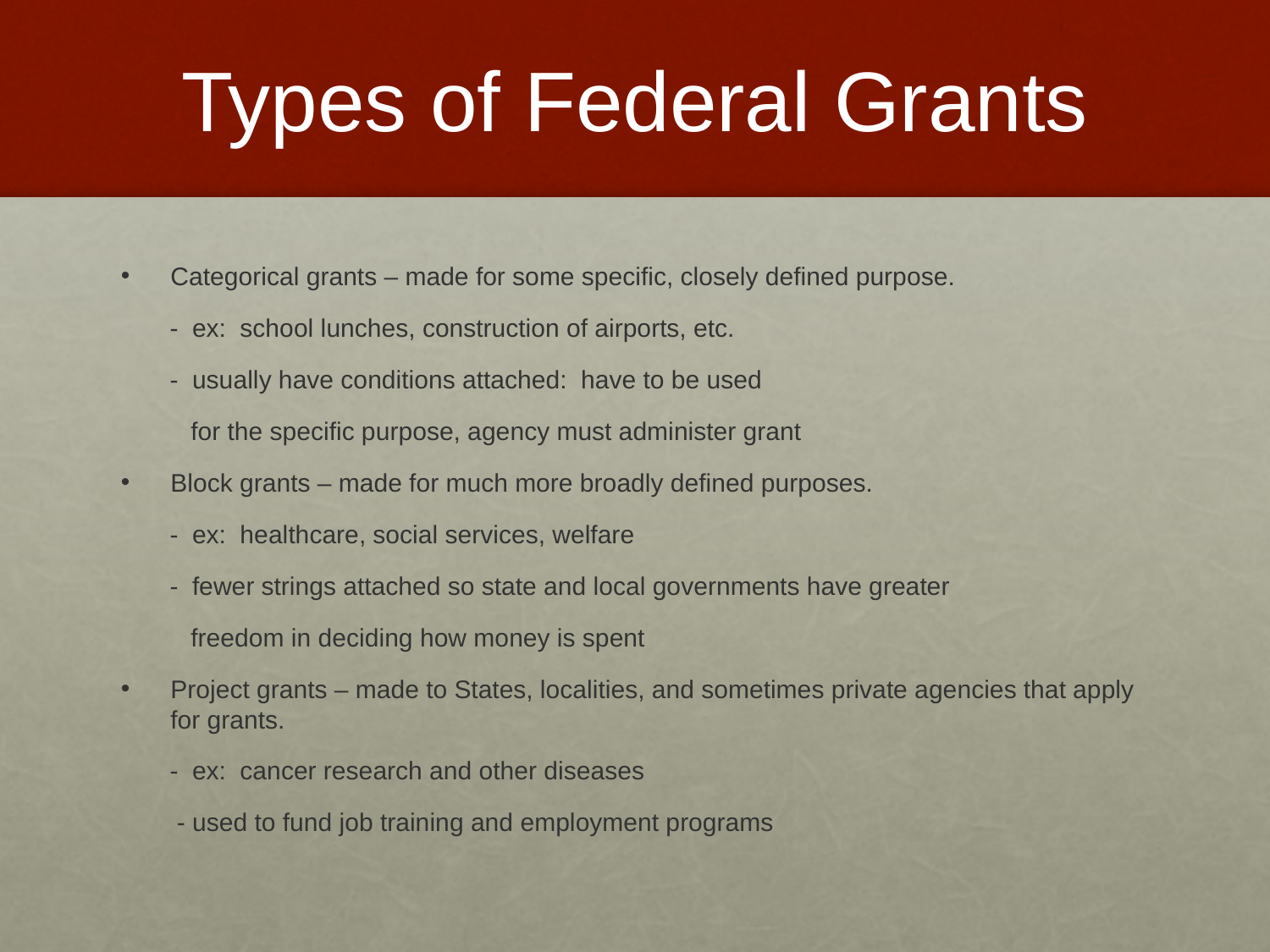

# Types of Federal Grants
Categorical grants – made for some specific, closely defined purpose.
       -  ex:  school lunches, construction of airports, etc.
       -  usually have conditions attached:  have to be used
          for the specific purpose, agency must administer grant
Block grants – made for much more broadly defined purposes.
       -  ex:  healthcare, social services, welfare
       -  fewer strings attached so state and local governments have greater
          freedom in deciding how money is spent
Project grants – made to States, localities, and sometimes private agencies that apply for grants.
       -  ex:  cancer research and other diseases
        - used to fund job training and employment programs